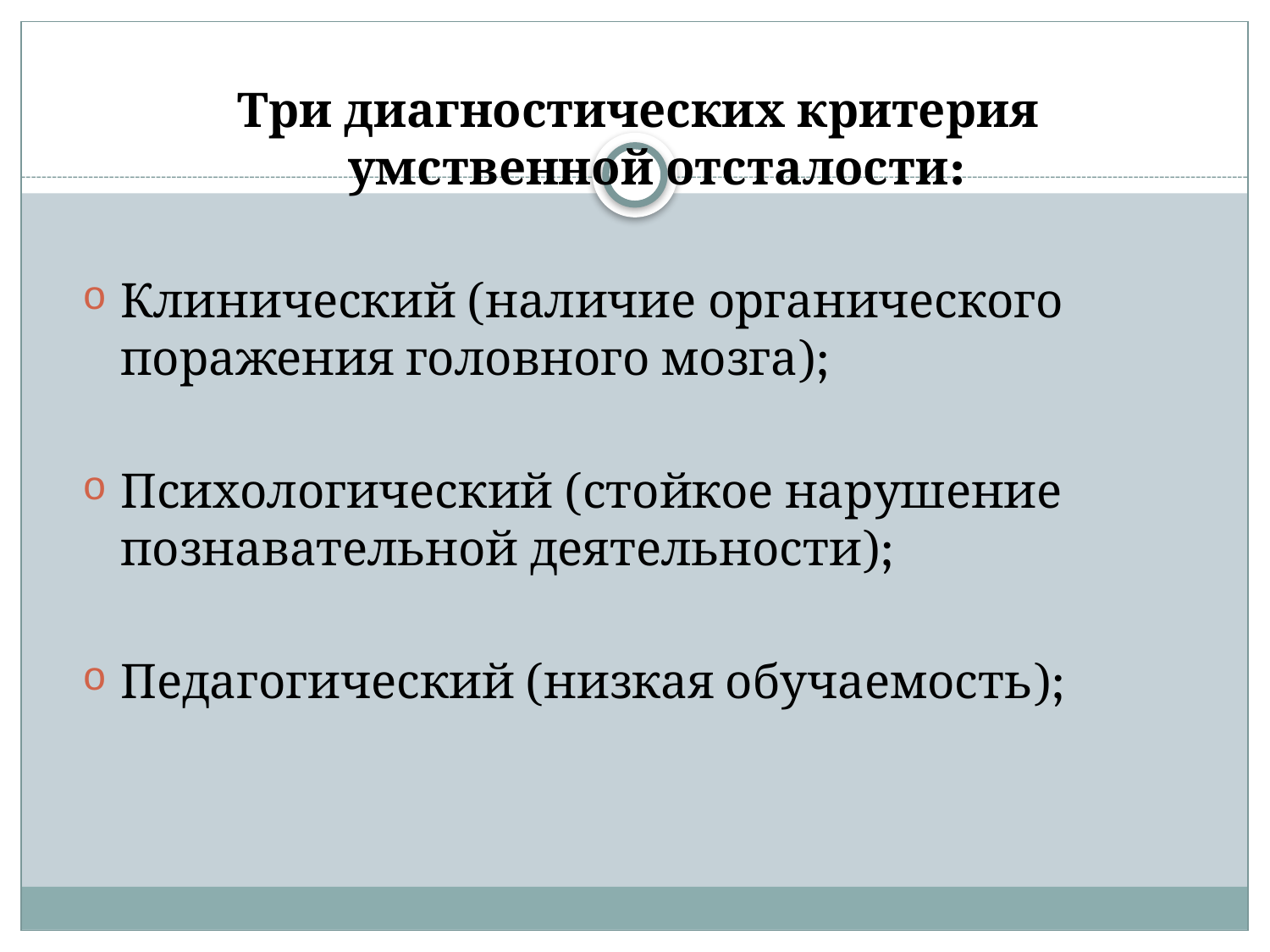

#
Три диагностических критерия умственной отсталости:

Клинический (наличие органического поражения головного мозга);

Психологический (стойкое нарушение познавательной деятельности);

Педагогический (низкая обучаемость);